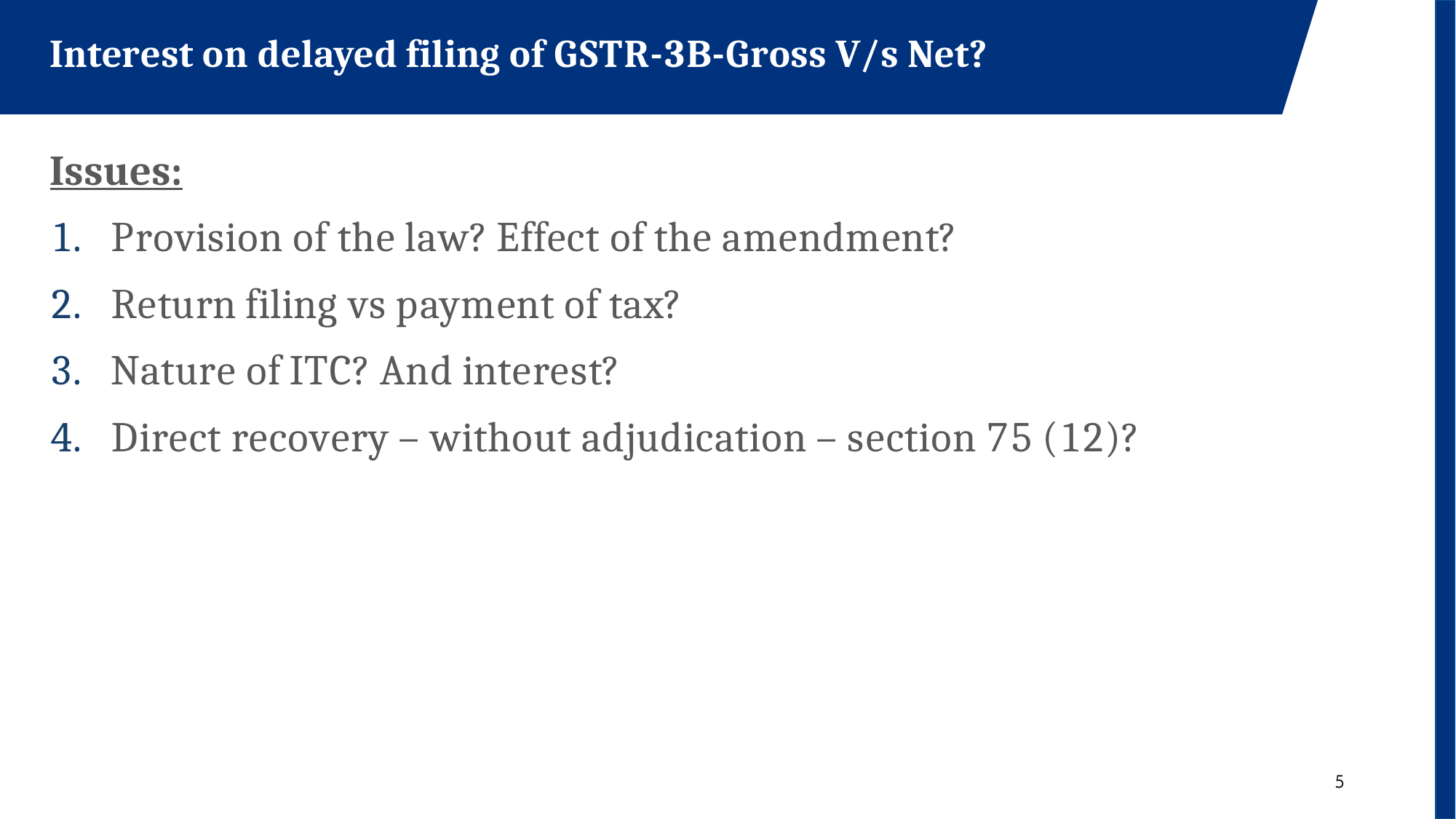

Interest on delayed filing of GSTR-3B-Gross V/s Net?

Issues:
Provision of the law? Effect of the amendment?
Return filing vs payment of tax?
Nature of ITC? And interest?
Direct recovery – without adjudication – section 75 (12)?

5